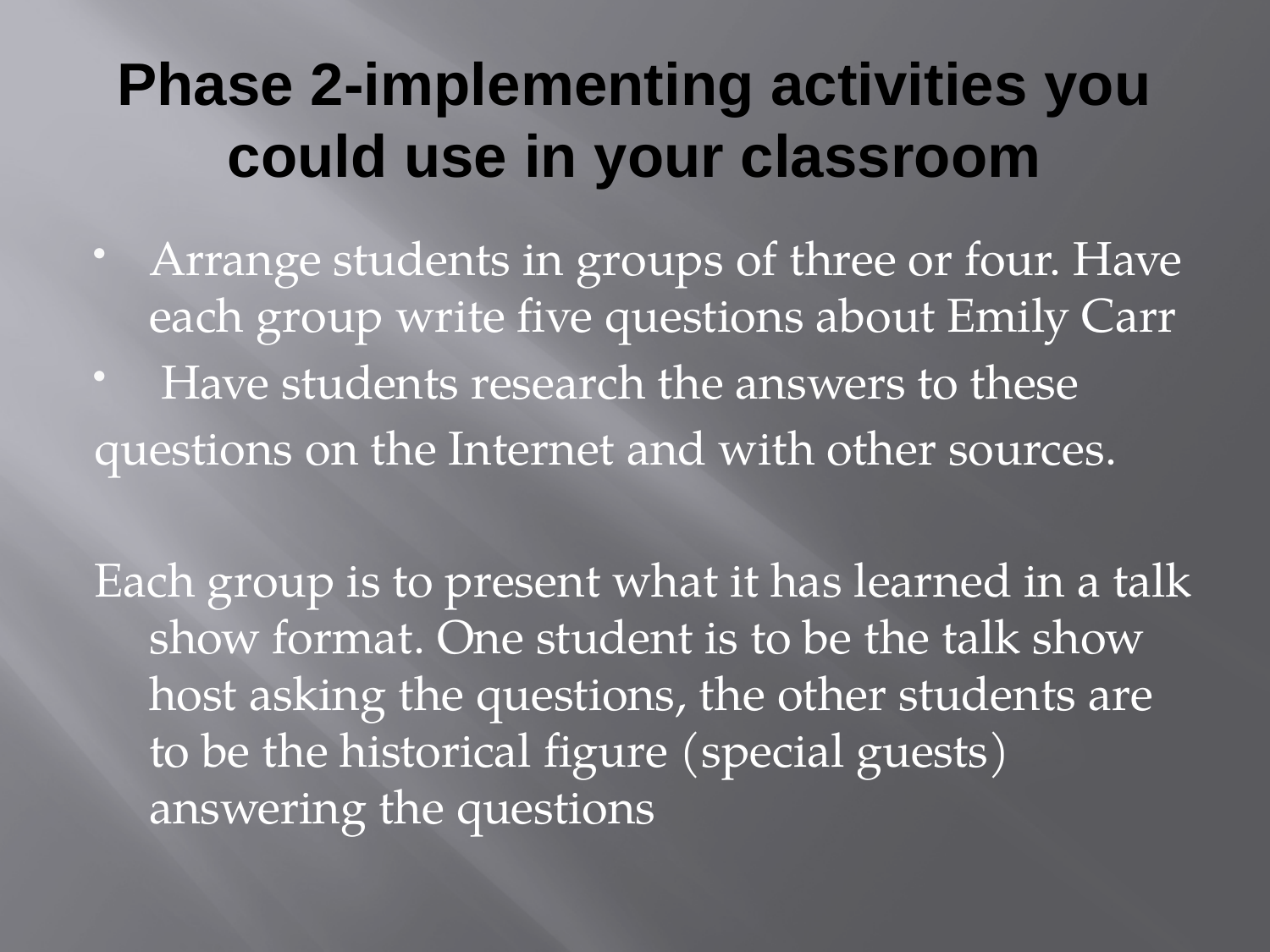

# Phase 2-implementing activities you could use in your classroom
Arrange students in groups of three or four. Have each group write five questions about Emily Carr
 Have students research the answers to these
questions on the Internet and with other sources.

Each group is to present what it has learned in a talk show format. One student is to be the talk show host asking the questions, the other students are to be the historical figure (special guests) answering the questions